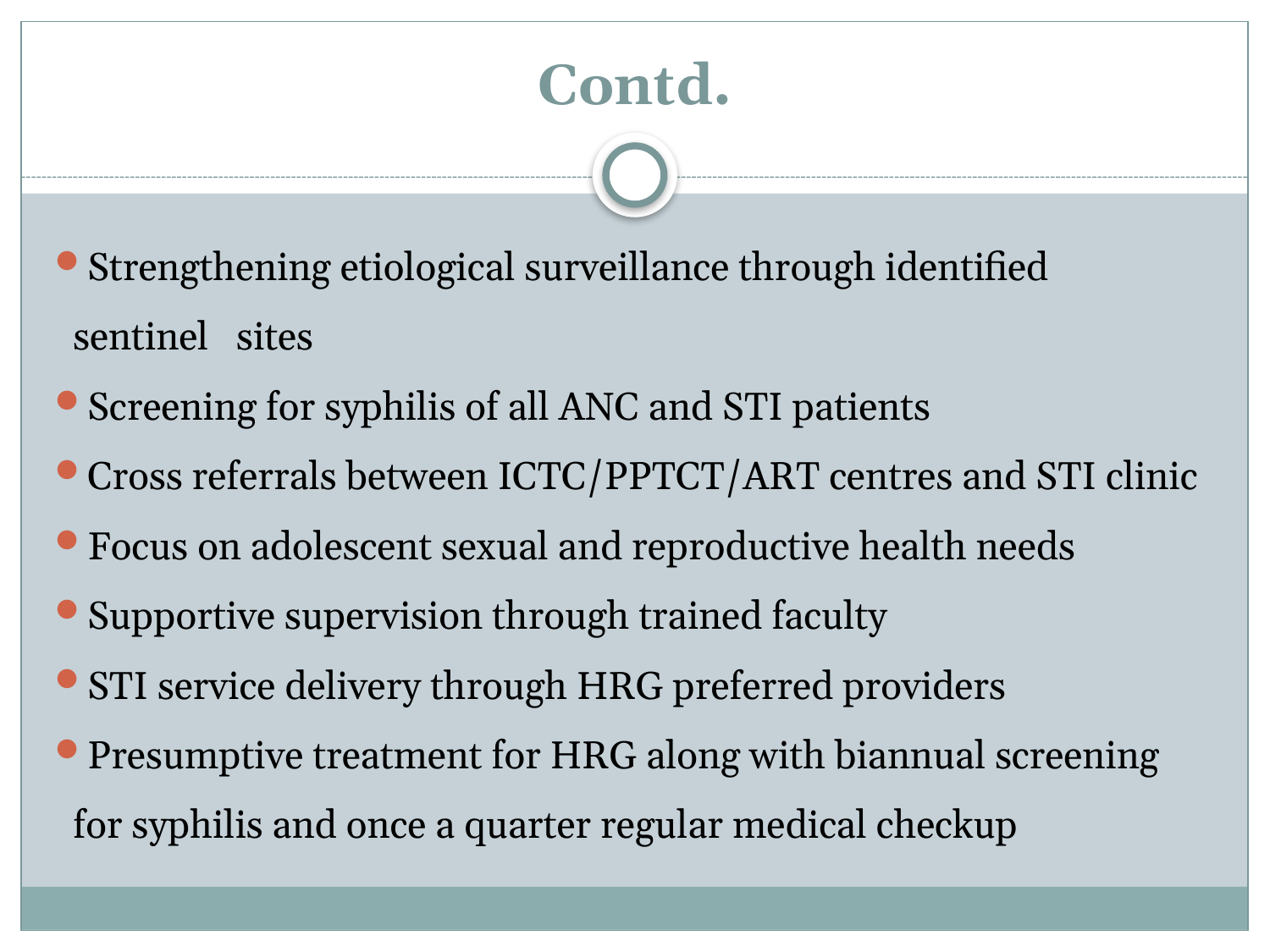

# Contd.
Strengthening etiological surveillance through identified
  sentinel   sites
Screening for syphilis of all ANC and STI patients
Cross referrals between ICTC/PPTCT/ART centres and STI clinic
Focus on adolescent sexual and reproductive health needs
Supportive supervision through trained faculty
STI service delivery through HRG preferred providers
Presumptive treatment for HRG along with biannual screening
  for syphilis and once a quarter regular medical checkup